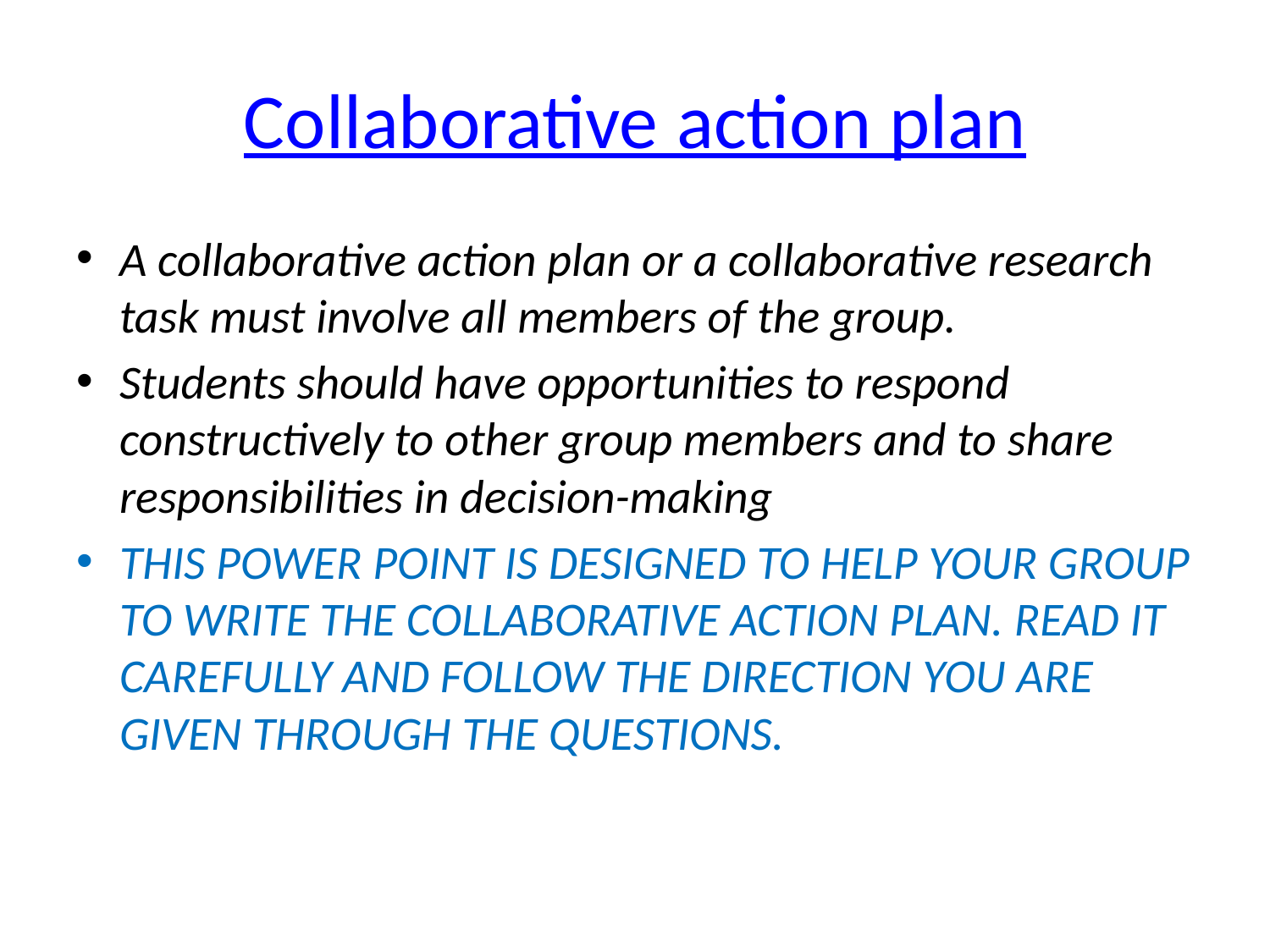

# Collaborative action plan
A collaborative action plan or a collaborative research task must involve all members of the group.
Students should have opportunities to respond constructively to other group members and to share responsibilities in decision-making
THIS POWER POINT IS DESIGNED TO HELP YOUR GROUP TO WRITE THE COLLABORATIVE ACTION PLAN. READ IT CAREFULLY AND FOLLOW THE DIRECTION YOU ARE GIVEN THROUGH THE QUESTIONS.